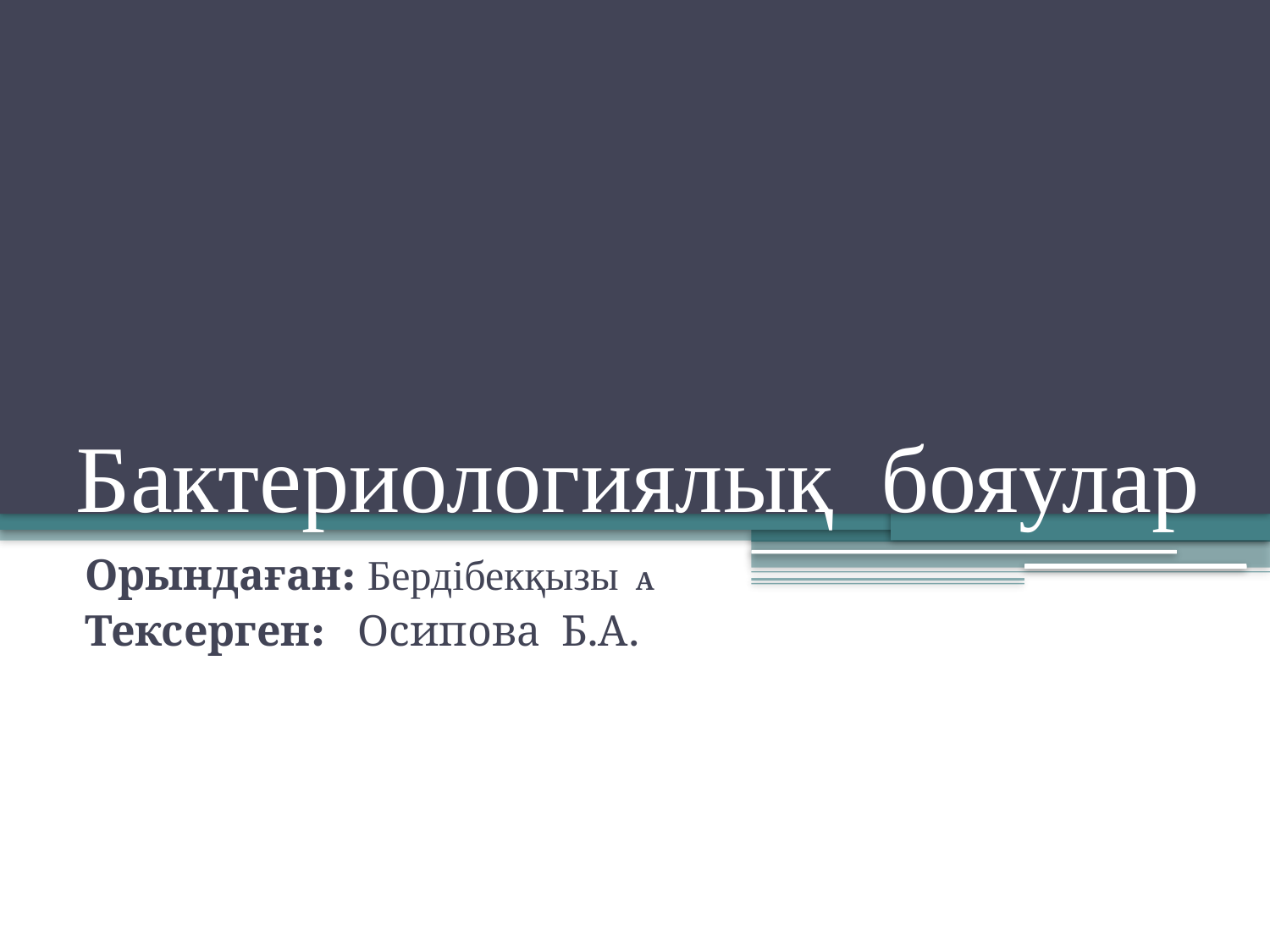

# Бактериологиялық  бояулар
Орындаған: Бердібекқызы  А
Тексерген:   Осипова  Б.А.